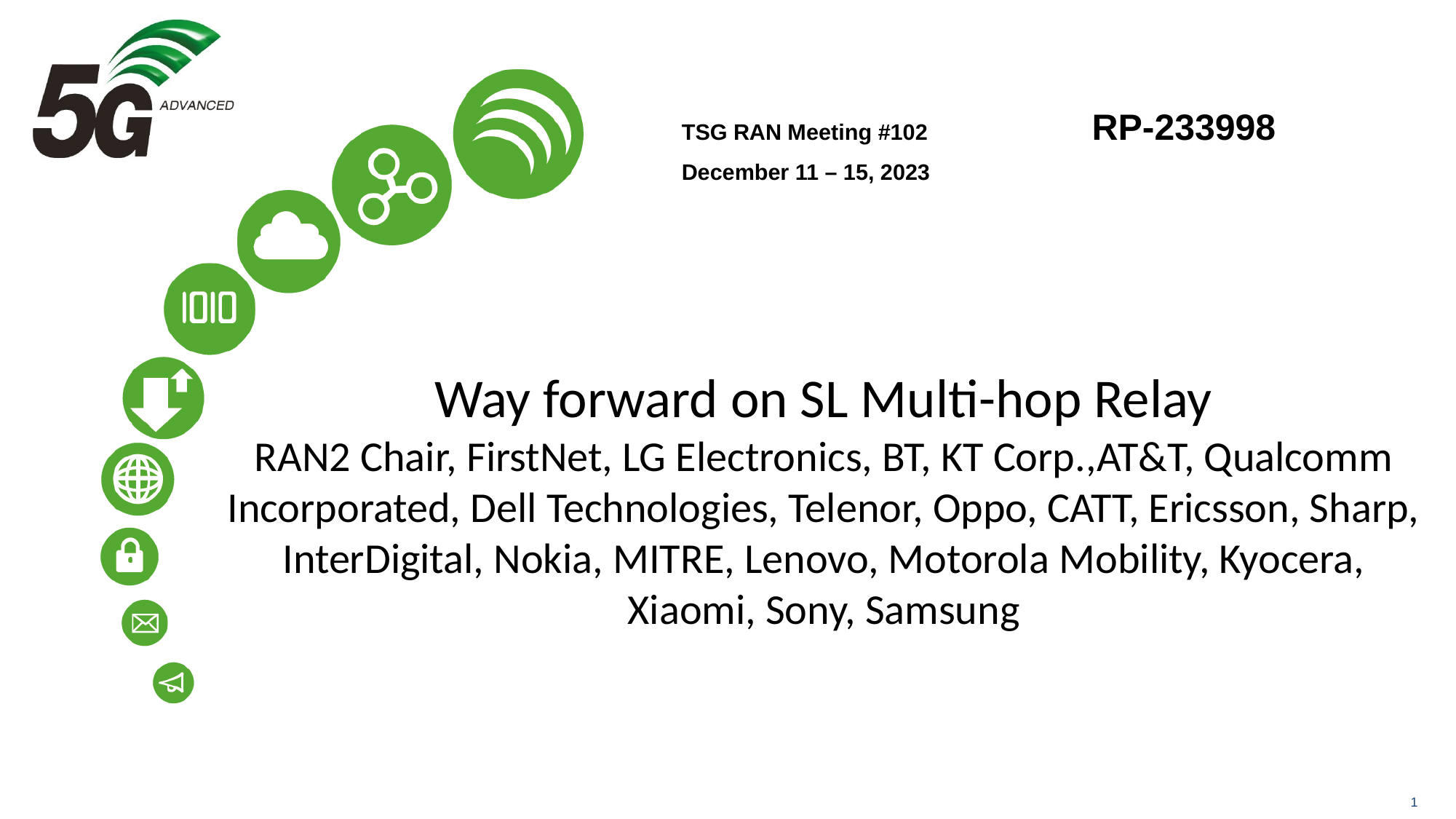

TSG RAN Meeting #102	    RP-233998
December 11 – 15, 2023
# Way forward on SL Multi-hop Relay RAN2 Chair, FirstNet, LG Electronics, BT, KT Corp.,AT&T, Qualcomm Incorporated, Dell Technologies, Telenor, Oppo, CATT, Ericsson, Sharp, InterDigital, Nokia, MITRE, Lenovo, Motorola Mobility, Kyocera, Xiaomi, Sony, Samsung